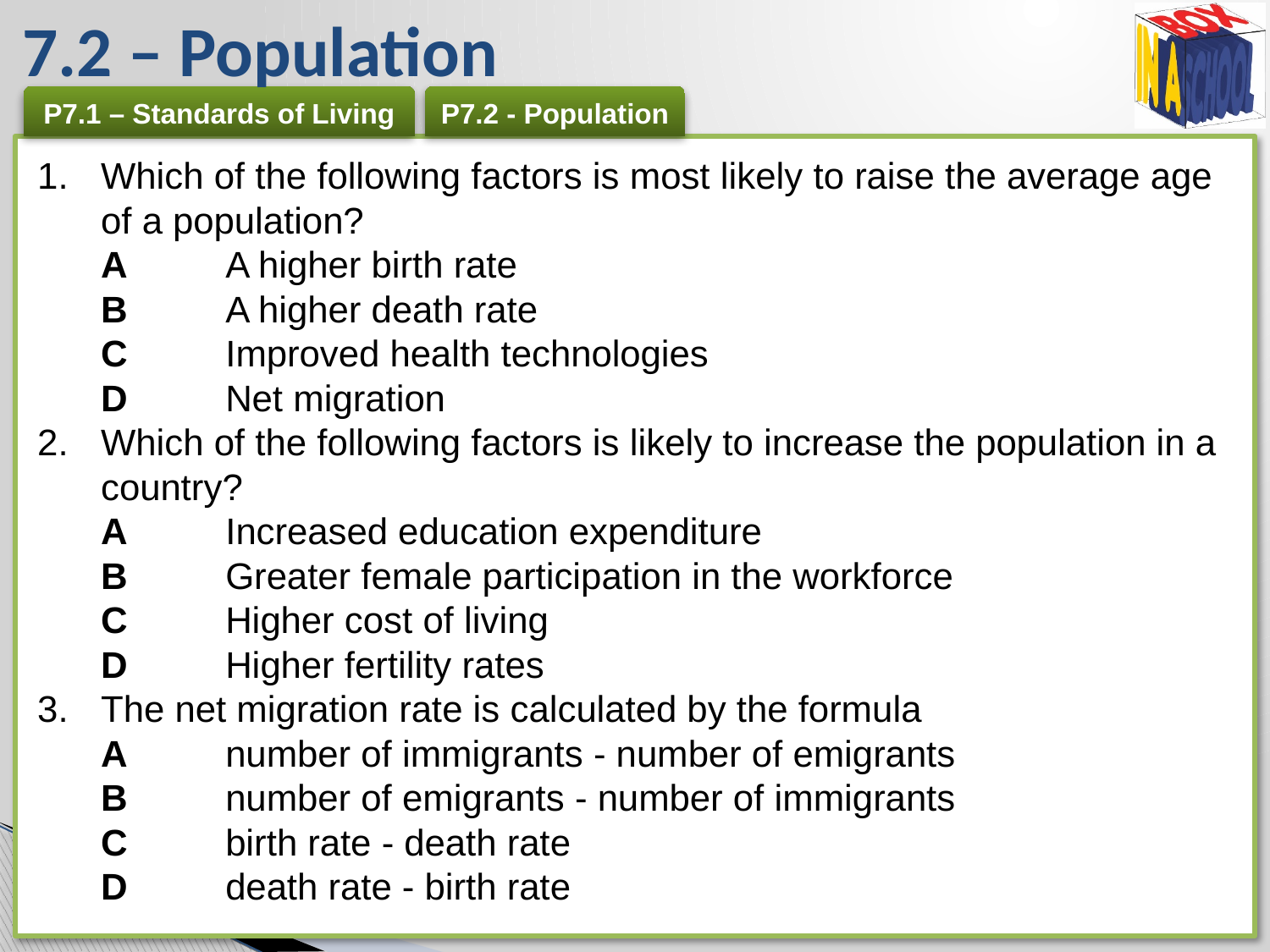

# 7.2 – Population
Which of the following factors is most likely to raise the average age of a population?
A 	A higher birth rate
B 	A higher death rate
C 	Improved health technologies
D 	Net migration
Which of the following factors is likely to increase the population in a country?
A 	Increased education expenditure
B 	Greater female participation in the workforce
C 	Higher cost of living
D 	Higher fertility rates
The net migration rate is calculated by the formula
A 	number of immigrants - number of emigrants
B 	number of emigrants - number of immigrants
C 	birth rate - death rate
D 	death rate - birth rate